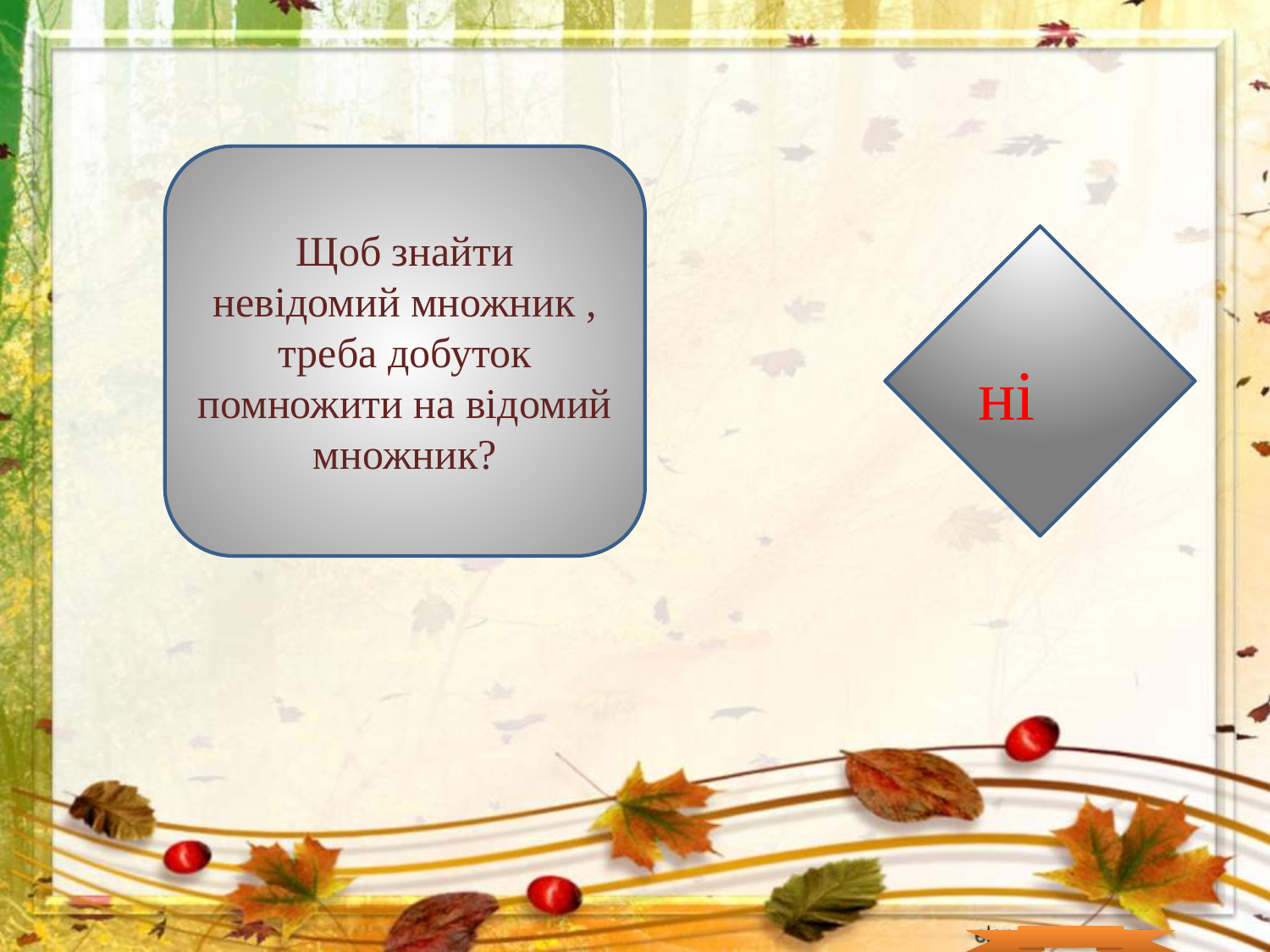

Щоб знайти невідомий множник , треба добуток помножити на відомий множник?

ні